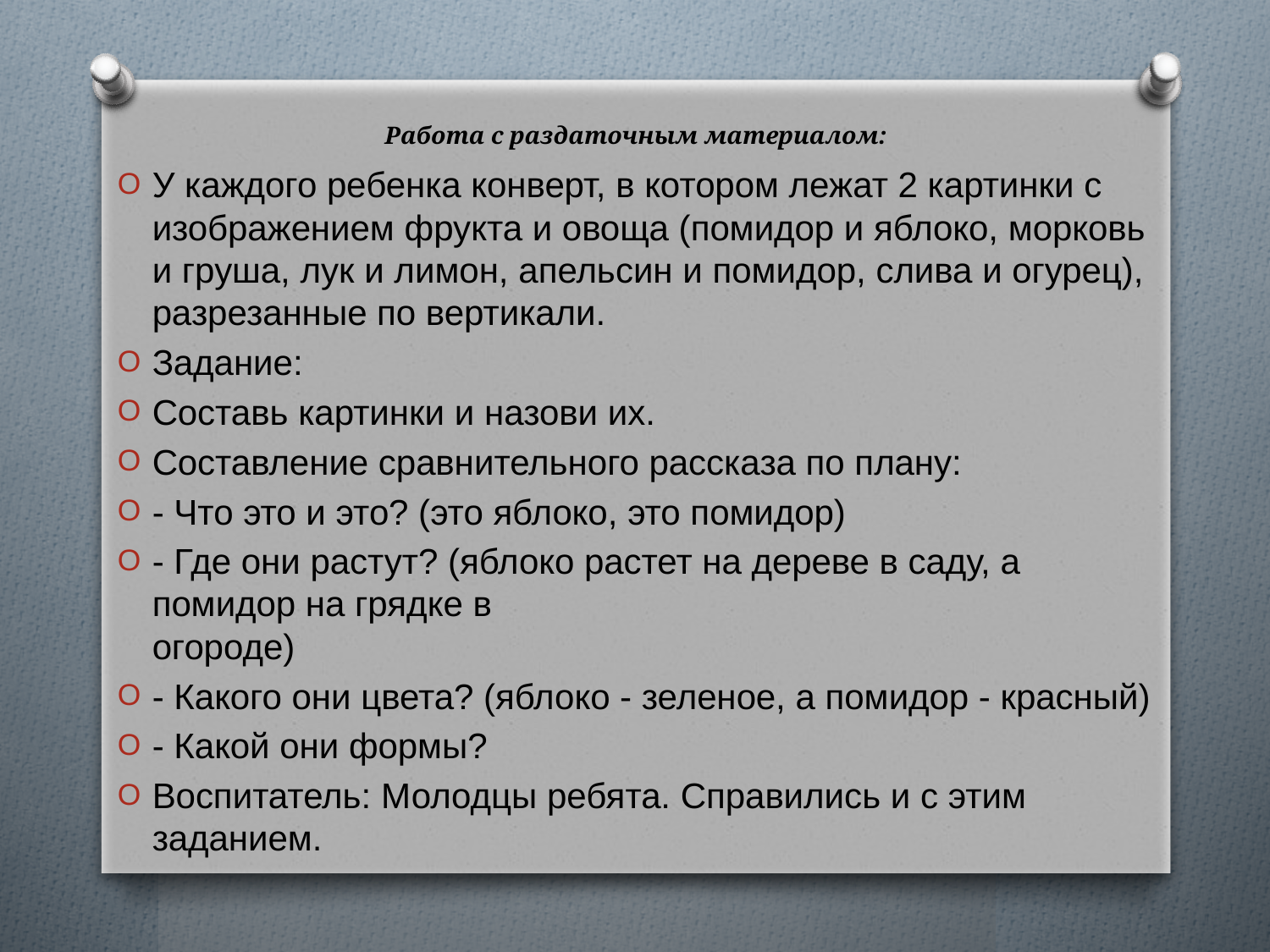

# Работа с раздаточным материалом:
У каждого ребенка конверт, в котором лежат 2 картинки с изображением фрукта и овоща (помидор и яблоко, морковь и груша, лук и лимон, апельсин и помидор, слива и огурец), разрезанные по вертикали.
Задание:
Составь картинки и назови их.
Составление сравнительного рассказа по плану:
- Что это и это? (это яблоко, это помидор)
- Где они растут? (яблоко растет на дереве в саду, а помидор на грядке в
огороде)
- Какого они цвета? (яблоко - зеленое, а помидор - красный)
- Какой они формы?
Воспитатель: Молодцы ребята. Справились и с этим заданием.